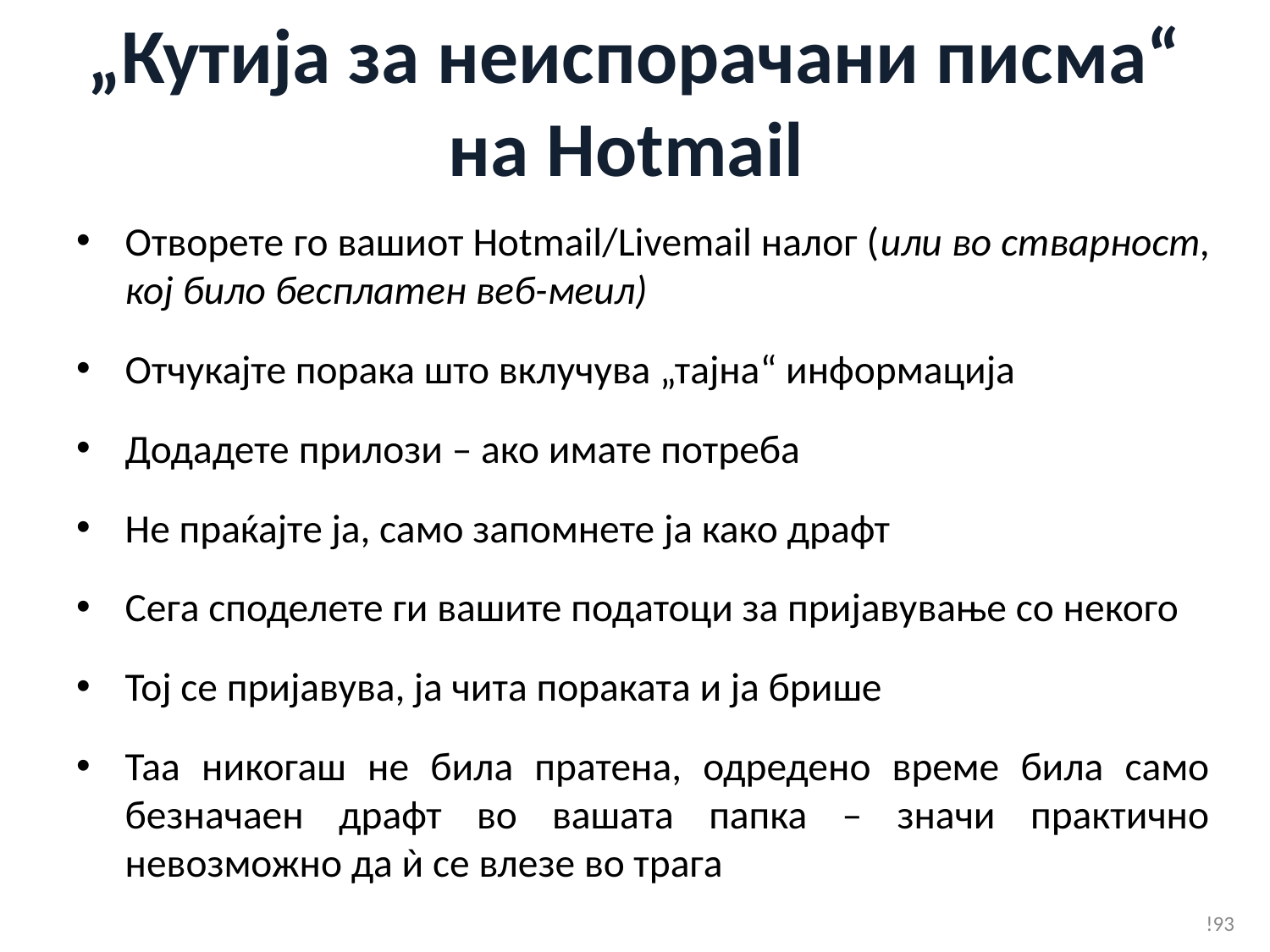

# „Кутија за неиспорачани писма“ на Hotmail
Отворете го вашиот Hotmail/Livemail налог (или во стварност, кој било бесплатен веб-меил)

Отчукајте порака што вклучува „тајна“ информација

Додадете прилози – ако имате потреба

Не праќајте ја, само запомнете ја како драфт

Сега споделете ги вашите податоци за пријавување со некого

Тој се пријавува, ја чита пораката и ја брише

Таа никогаш не била пратена, одредено време била само безначаен драфт во вашата папка – значи практично невозможно да ѝ се влезе во трага
!93